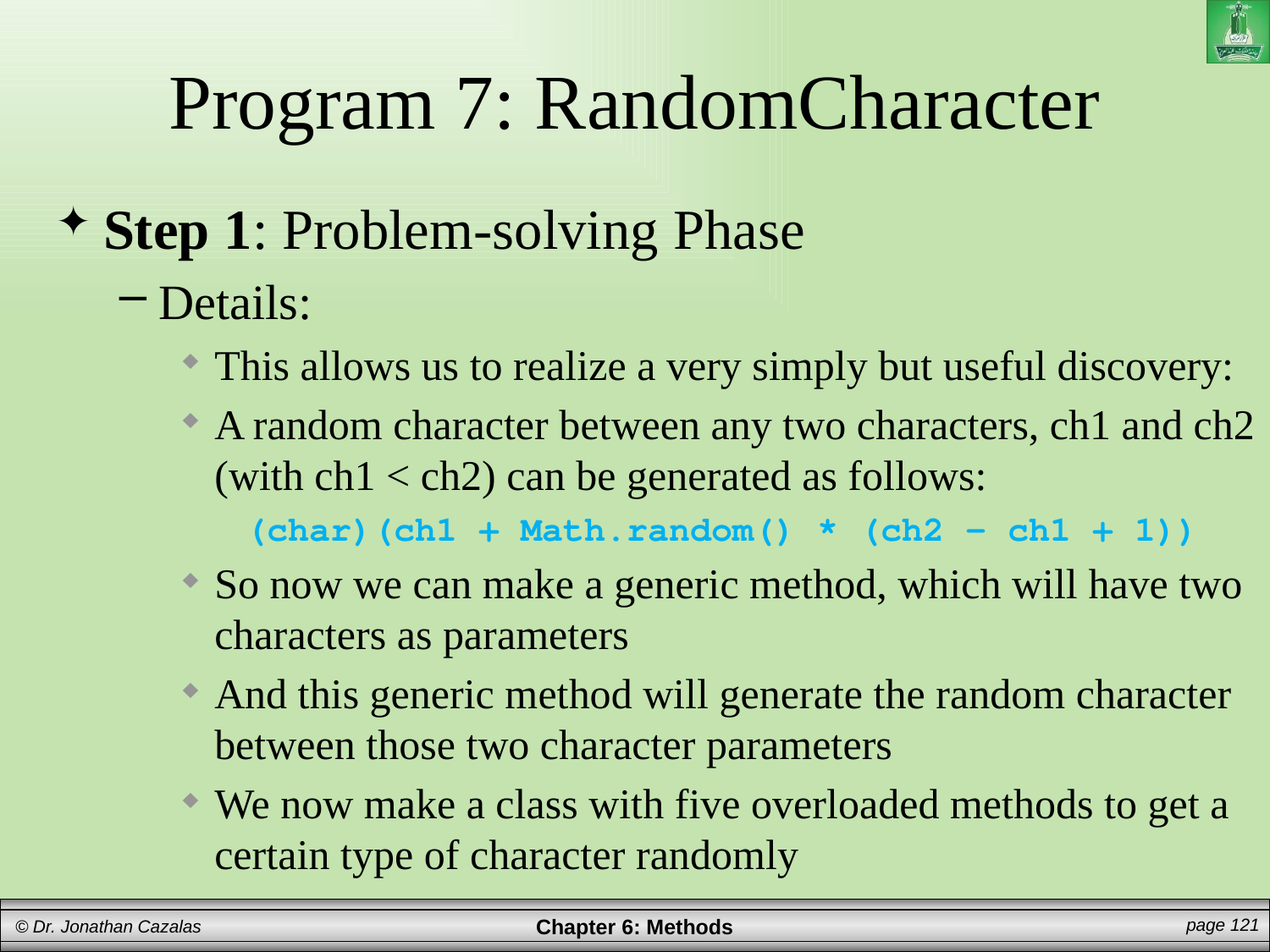

# Program 7: RandomCharacter
Step 1: Problem-solving Phase
Details:
This allows us to realize a very simply but useful discovery:
A random character between any two characters, ch1 and ch2 (with ch1 < ch2) can be generated as follows:
(char)(ch1 + Math.random() * (ch2 – ch1 + 1))
So now we can make a generic method, which will have two characters as parameters
And this generic method will generate the random character between those two character parameters
We now make a class with five overloaded methods to get a certain type of character randomly